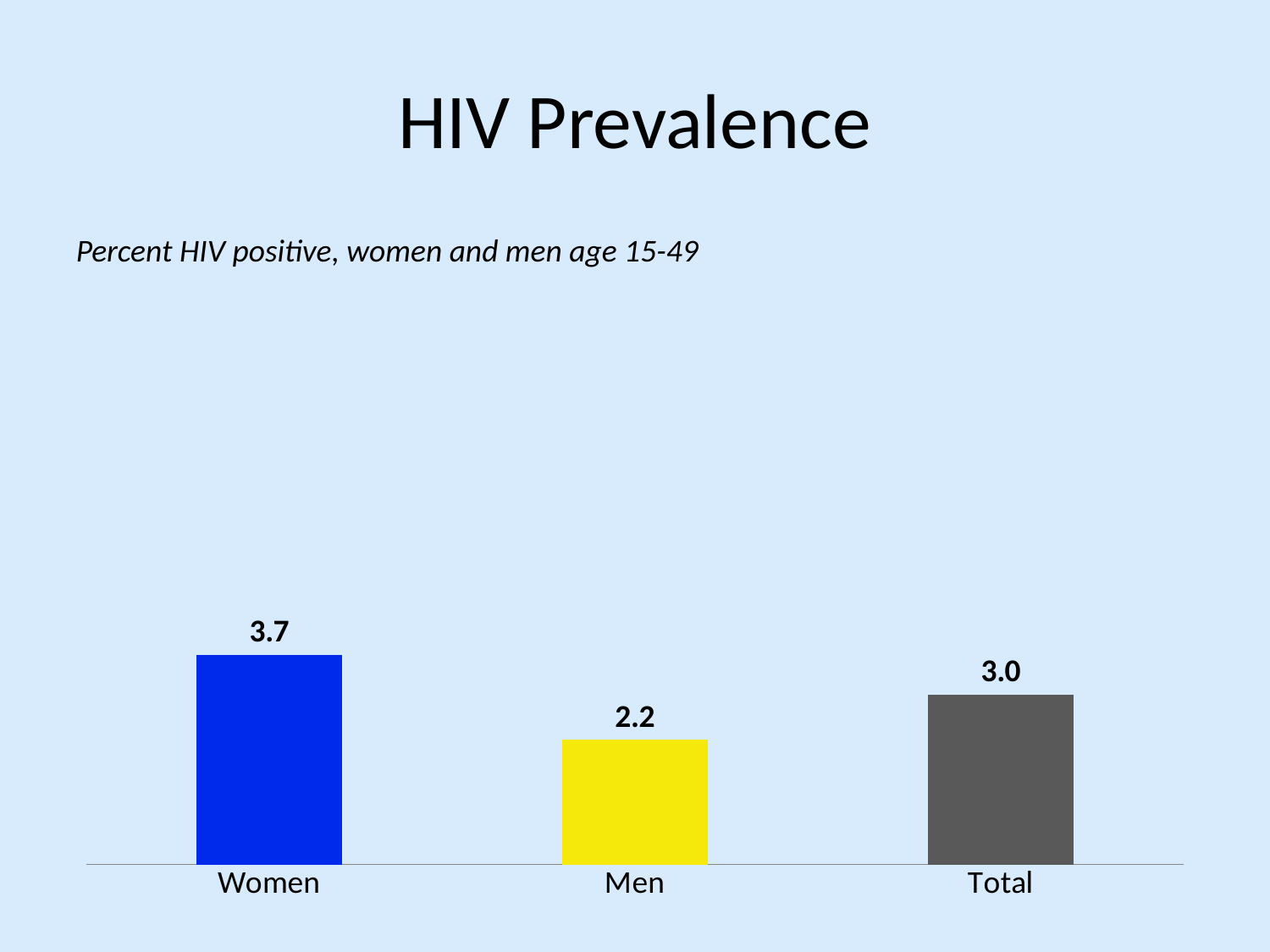

# HIV Prevalence
Percent HIV positive, women and men age 15-49

### Chart

| Category | Series 1 |
|---|---|
| Women | 3.7 |
| Men | 2.2 |
| Total | 3.0 |